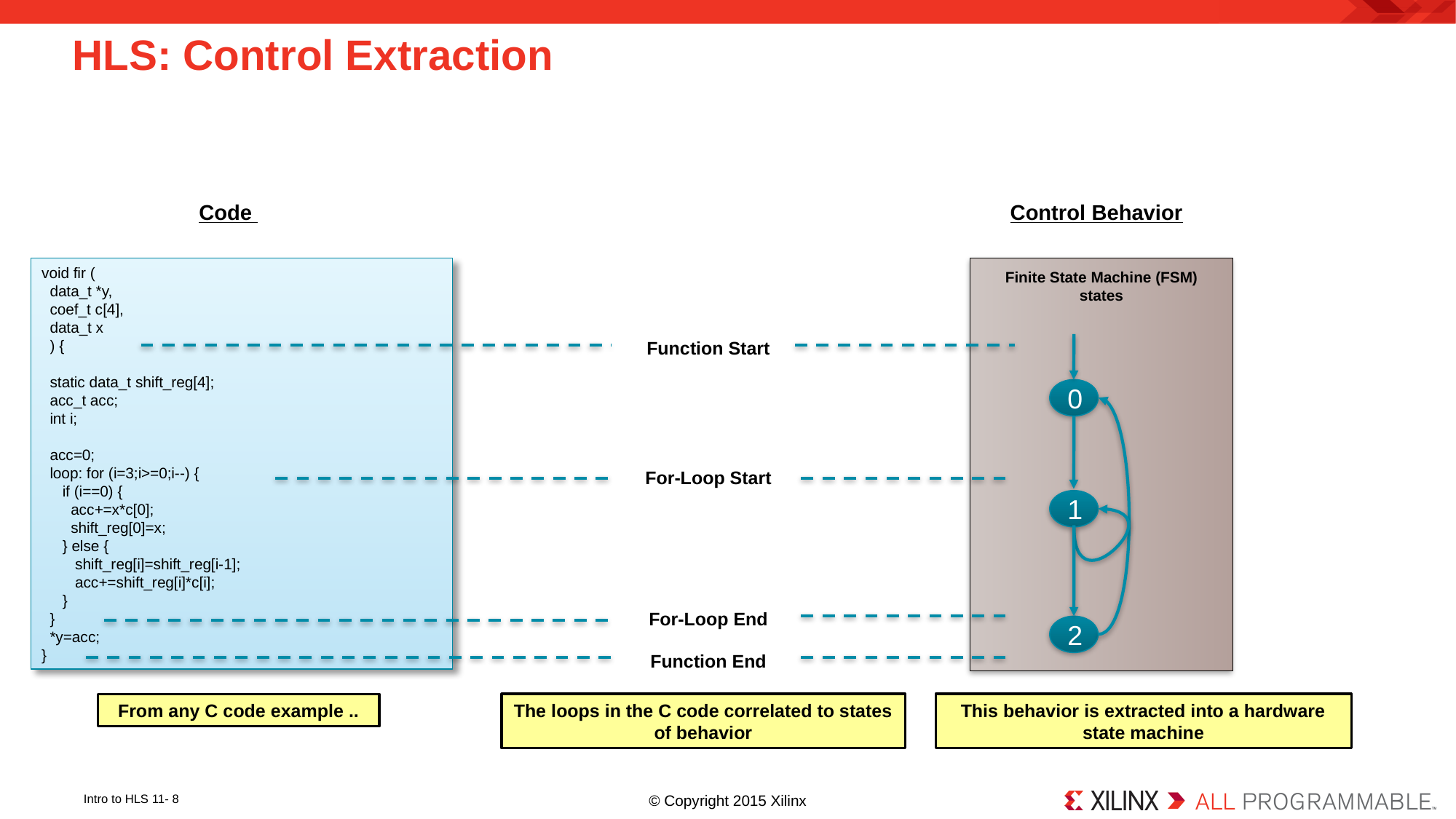

# HLS: Control Extraction
Code
Control Behavior

Finite State Machine (FSM) states
0
1
2
This behavior is extracted into a hardware state machine
void fir (
  data_t *y,
  coef_t c[4],
  data_t x
  ) {

  static data_t shift_reg[4];
  acc_t acc;
  int i;

  acc=0;
  loop: for (i=3;i>=0;i--) {
     if (i==0) {
       acc+=x*c[0];
       shift_reg[0]=x;
     } else {
        shift_reg[i]=shift_reg[i-1];
        acc+=shift_reg[i]*c[i];
     }
  }
  *y=acc;
}
Function Start
For-Loop Start
For-Loop End
Function End
The loops in the C code correlated to states of behavior
From any C code example ..
Intro to HLS 11- 8
© Copyright 2015 Xilinx